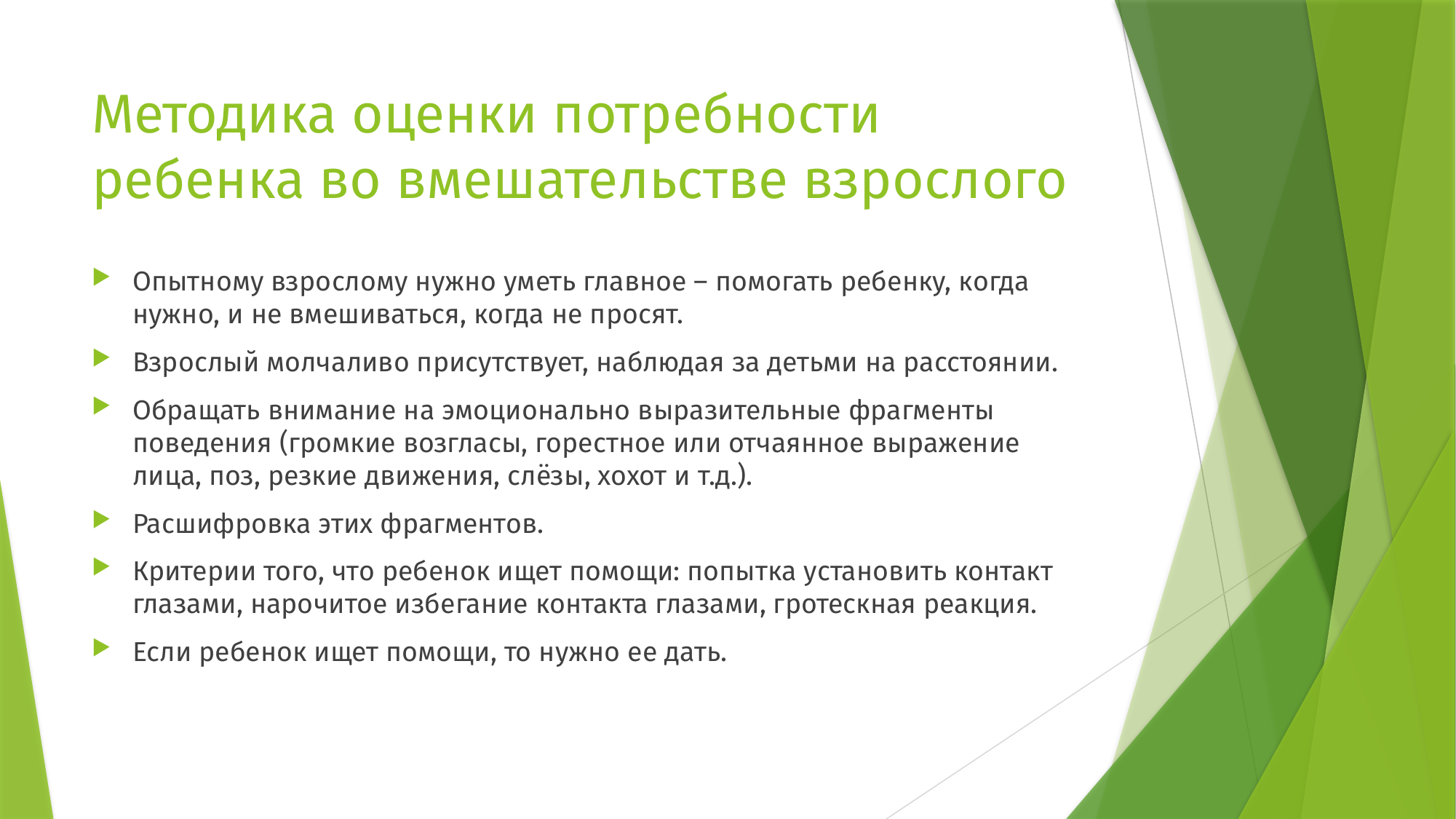

# Методика оценки потребности ребенка во вмешательстве взрослого
Опытному взрослому нужно уметь главное – помогать ребенку, когда нужно, и не вмешиваться, когда не просят.
Взрослый молчаливо присутствует, наблюдая за детьми на расстоянии.
Обращать внимание на эмоционально выразительные фрагменты поведения (громкие возгласы, горестное или отчаянное выражение лица, поз, резкие движения, слёзы, хохот и т.д.).
Расшифровка этих фрагментов.
Критерии того, что ребенок ищет помощи: попытка установить контакт глазами, нарочитое избегание контакта глазами, гротескная реакция.
Если ребенок ищет помощи, то нужно ее дать.